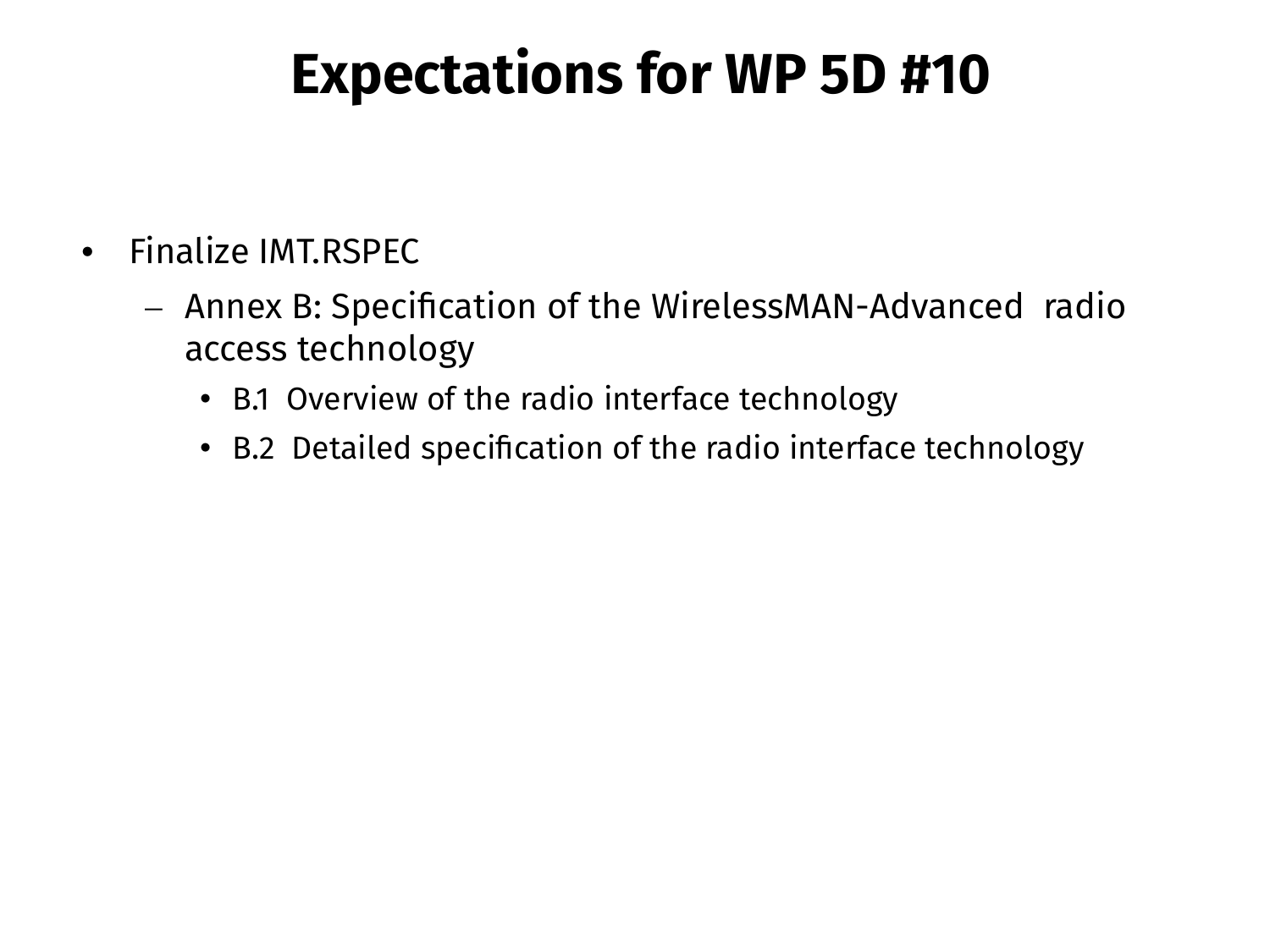

Expectations for WP 5D #10
Finalize IMT.RSPEC
Annex B: Specification of the WirelessMAN-Advanced  radio access technology
B.1  Overview of the radio interface technology
B.2  Detailed specification of the radio interface technology